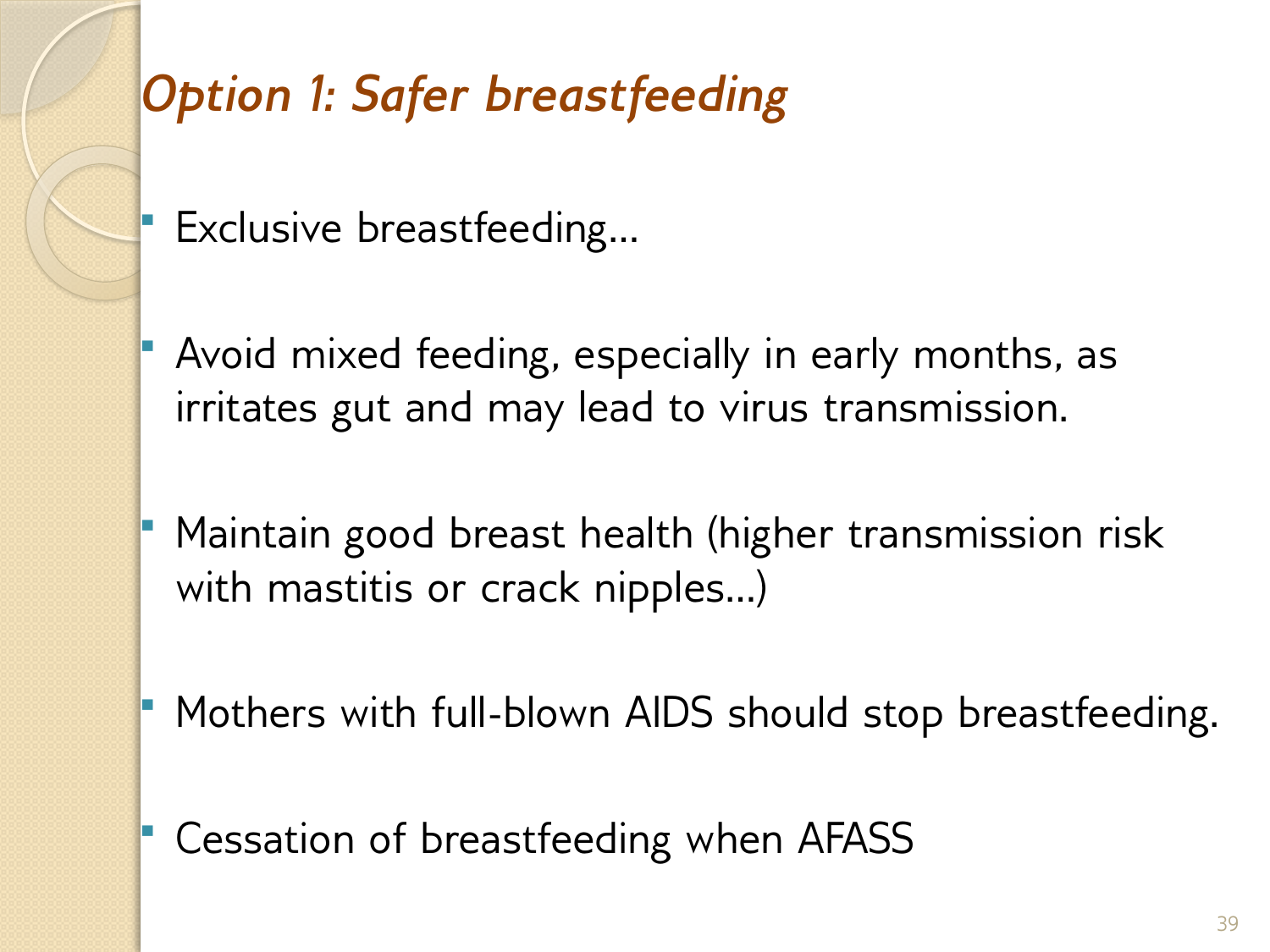

Option 1: Safer breastfeeding

Exclusive breastfeeding…

Avoid mixed feeding, especially in early months, as irritates gut and may lead to virus transmission.

Maintain good breast health (higher transmission risk with mastitis or crack nipples…)

Mothers with full-blown AIDS should stop breastfeeding.

Cessation of breastfeeding when AFASS
39